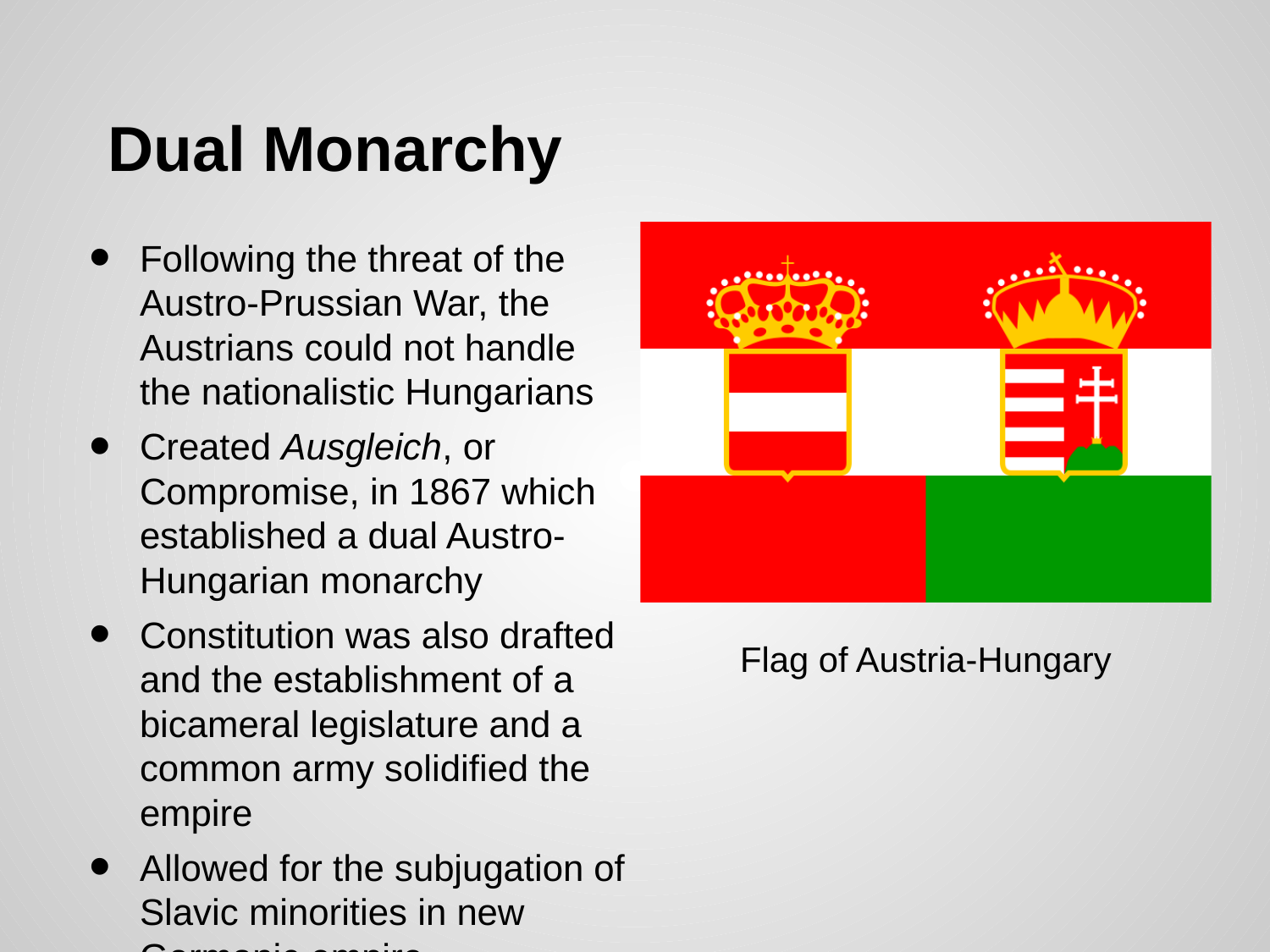

# Dual Monarchy
Following the threat of the Austro-Prussian War, the Austrians could not handle the nationalistic Hungarians
Created Ausgleich, or Compromise, in 1867 which established a dual Austro-Hungarian monarchy
Constitution was also drafted and the establishment of a bicameral legislature and a common army solidified the empire
Allowed for the subjugation of Slavic minorities in new Germanic empire

Flag of Austria-Hungary